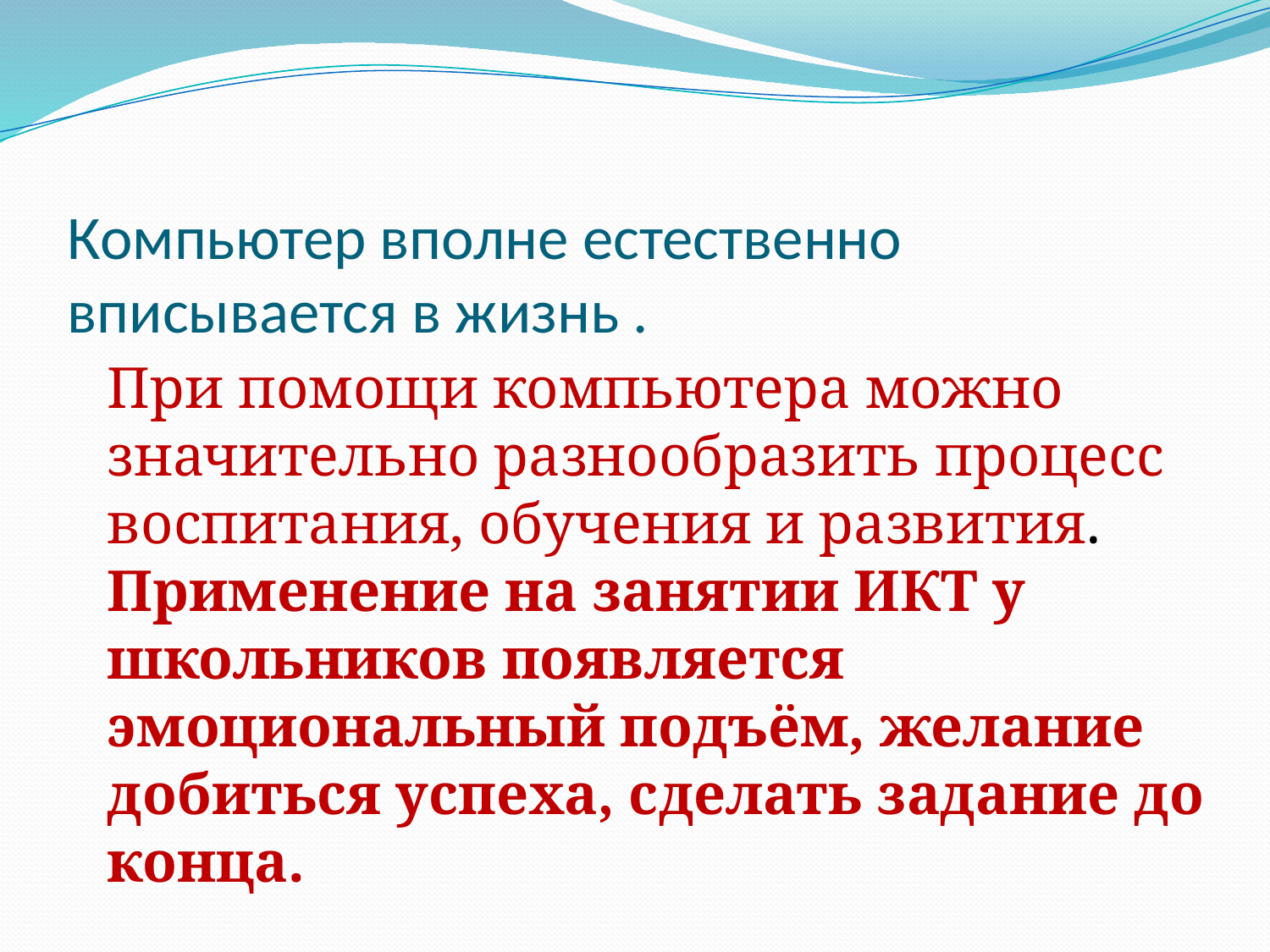

# Компьютер вполне естественно вписывается в жизнь .
При помощи компьютера можно значительно разнообразить процесс воспитания, обучения и развития.
Применение на занятии ИКТ у школьников появляется эмоциональный подъём, желание добиться успеха, сделать задание до конца.